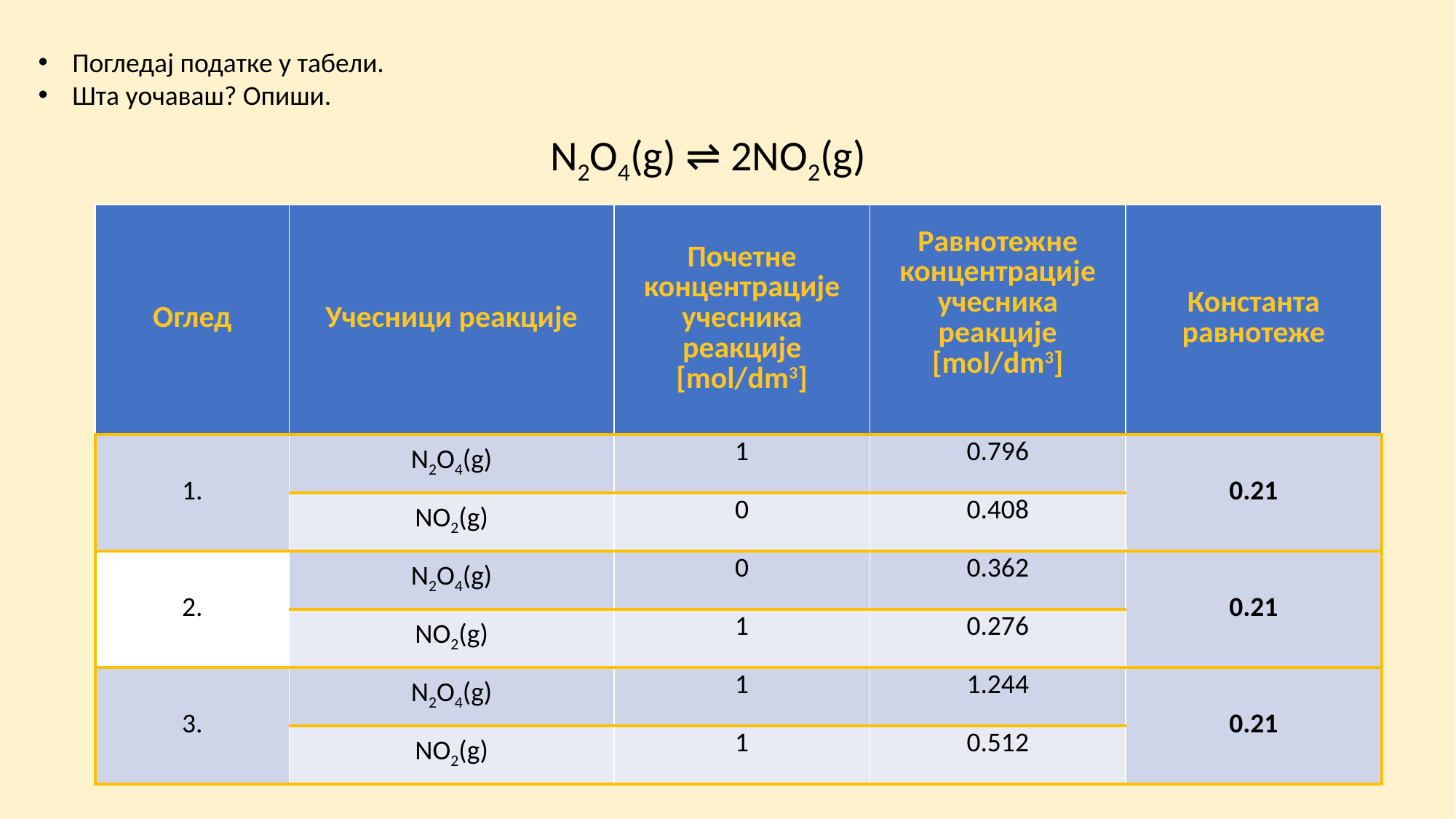

Погледај податке у табели.
Шта уочаваш? Опиши.
N2O4(g) ⇌ 2NO2(g)
| Oглед | Учесници реакције | Почетне концентрације учесника реакције [mol/dm3] | Равнотежне концентрације учесника реакције [mol/dm3] | Константа равнотеже |
| --- | --- | --- | --- | --- |
| 1. | N2O4(g) | 1 | 0.796 | 0.21 |
|  | NO2(g) | 0 | 0.408 |  |
| 2. | N2O4(g) | 0 | 0.362 | 0.21 |
|  | NO2(g) | 1 | 0.276 |  |
| 3. | N2O4(g) | 1 | 1.244 | 0.21 |
|  | NO2(g) | 1 | 0.512 |  |